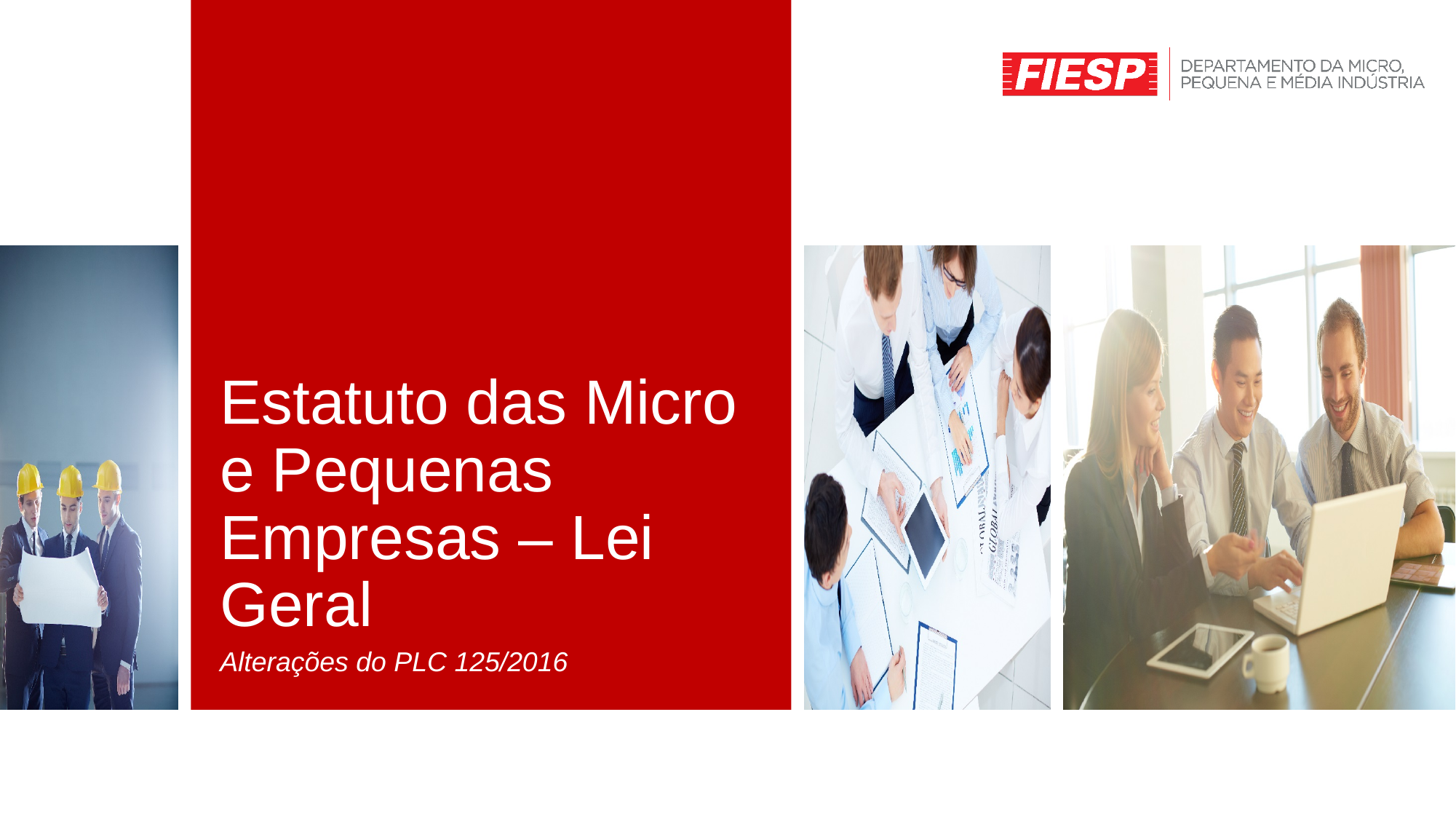

# Estatuto das Micro e Pequenas Empresas – Lei Geral
Alterações do PLC 125/2016